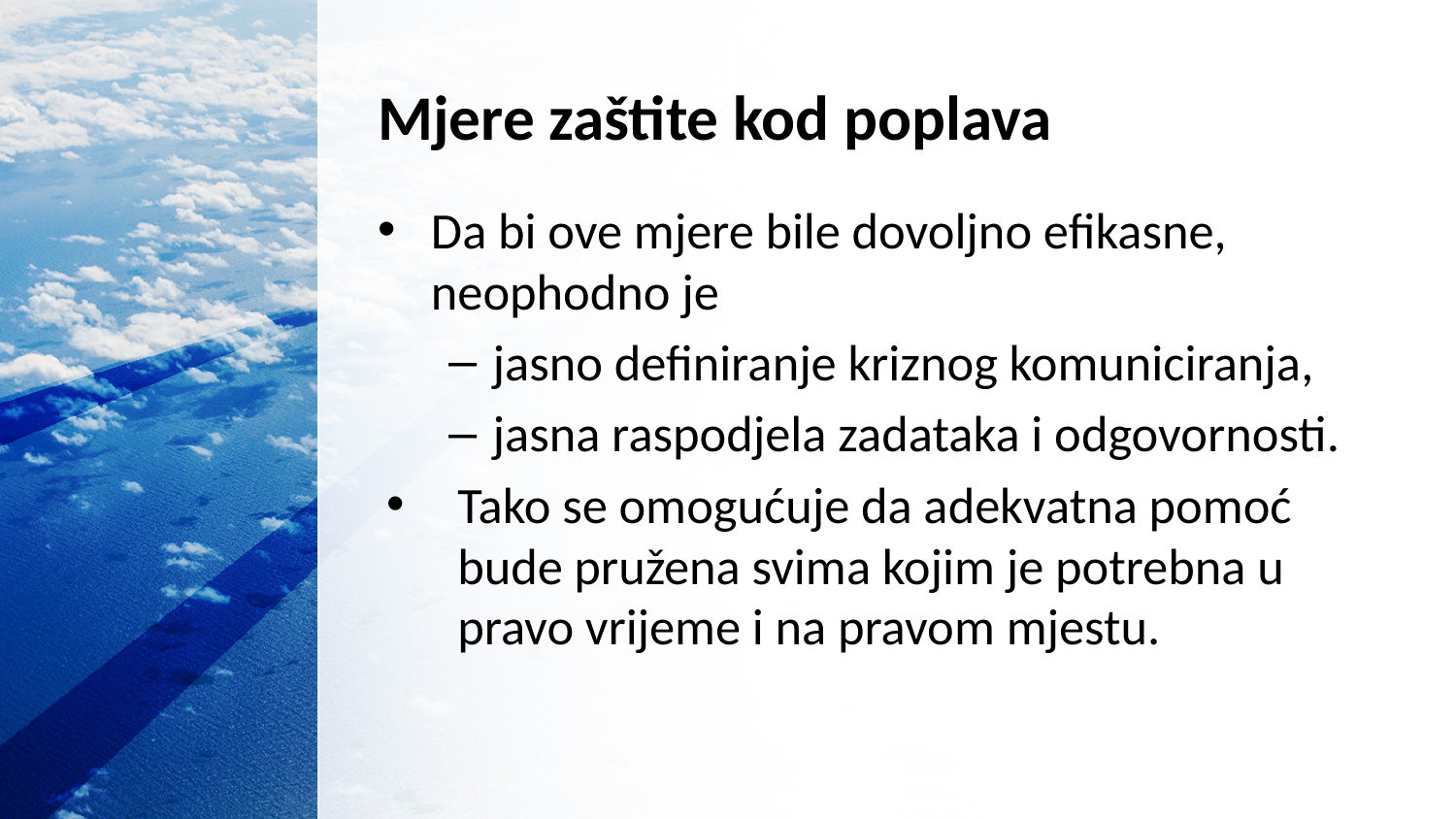

# Mjere zaštite kod poplava
Da bi ove mjere bile dovoljno efikasne, neophodno je
jasno definiranje kriznog komuniciranja,
jasna raspodjela zadataka i odgovornosti.
Tako se omogućuje da adekvatna pomoć bude pružena svima kojim je potrebna u pravo vrijeme i na pravom mjestu.